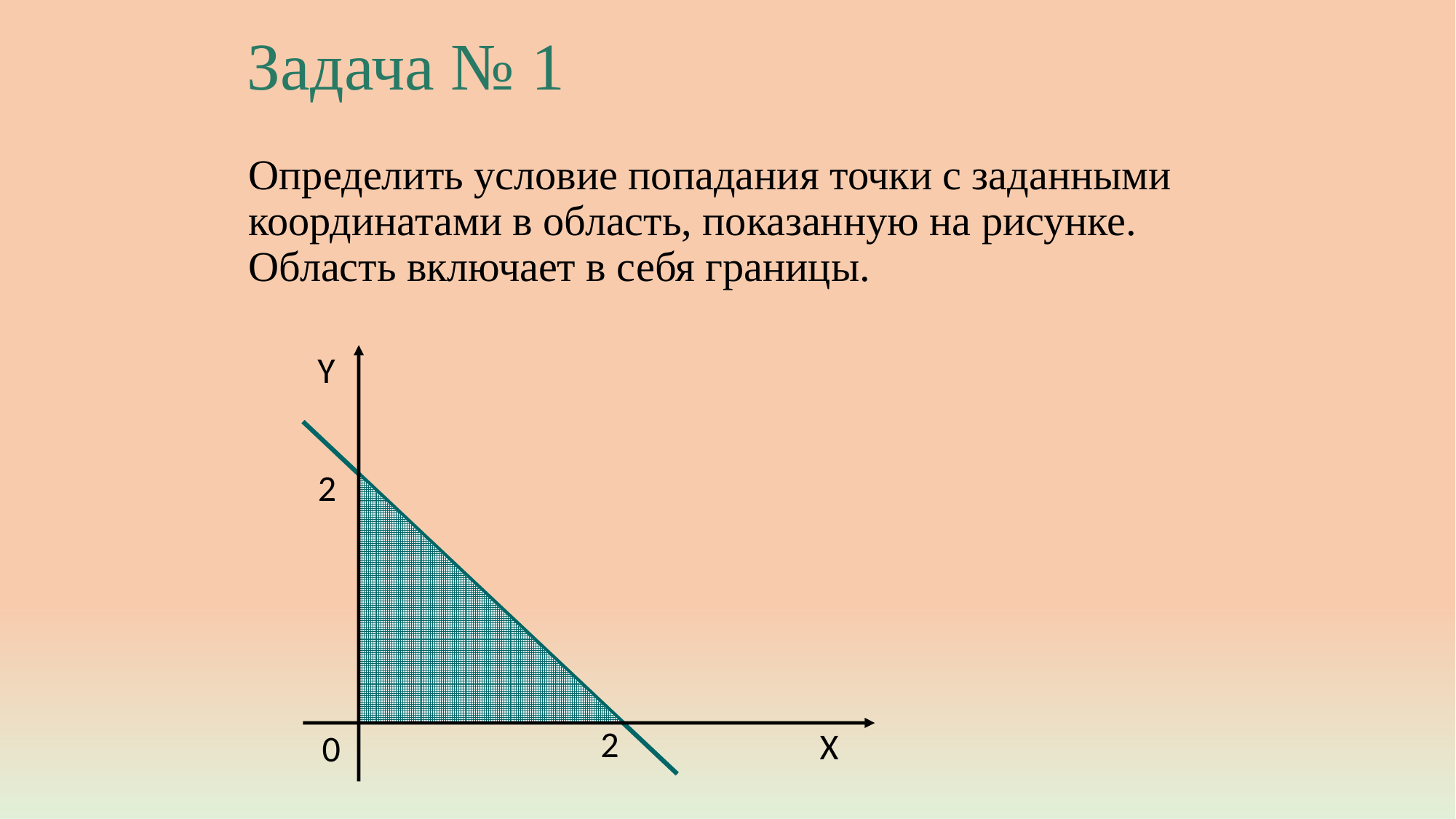

# Задача № 1
Определить условие попадания точки с заданными координатами в область, показанную на рисунке. Область включает в себя границы.
Y

2

2
X
0